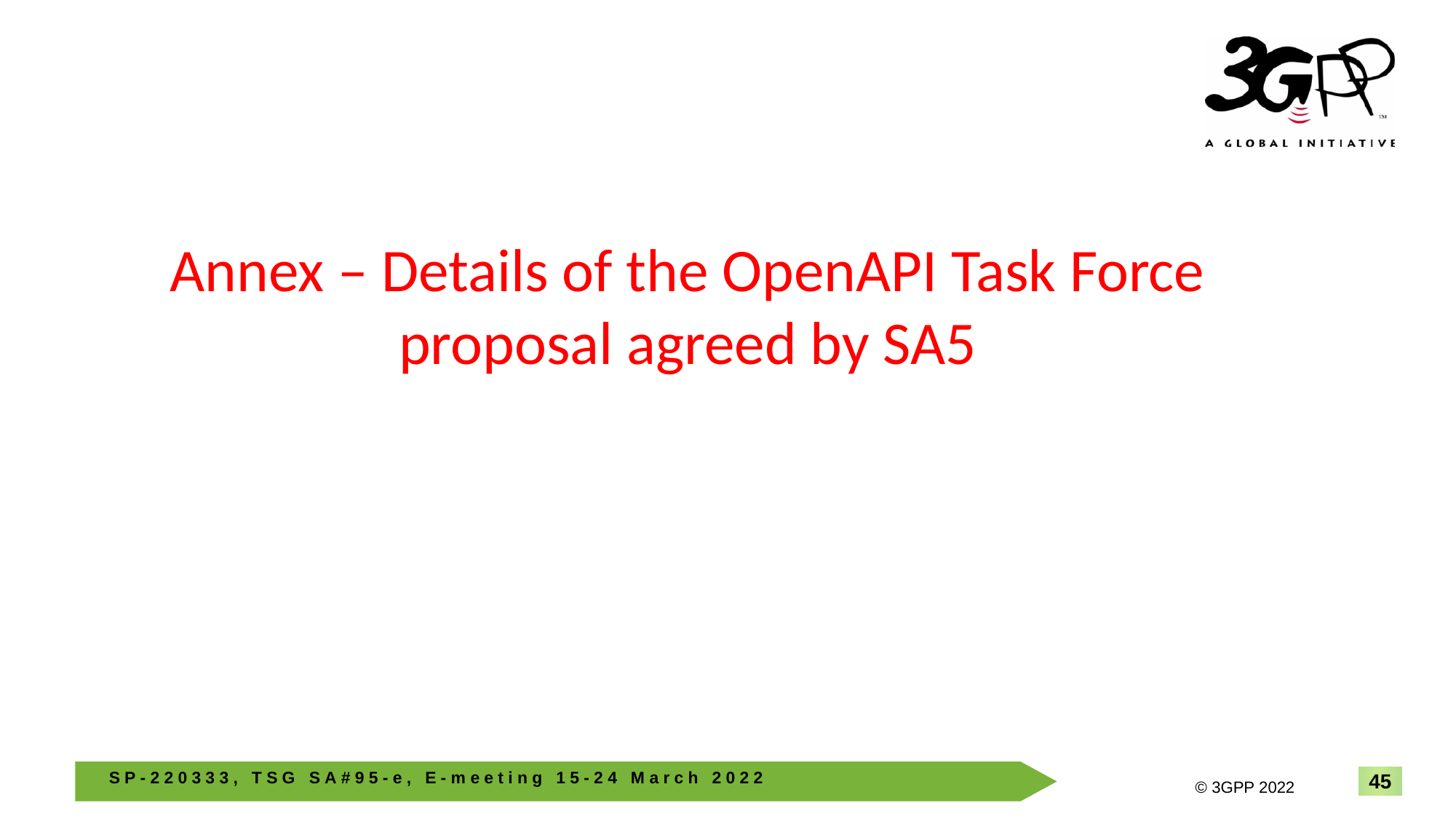

# Annex – Details of the OpenAPI Task Force proposal agreed by SA5